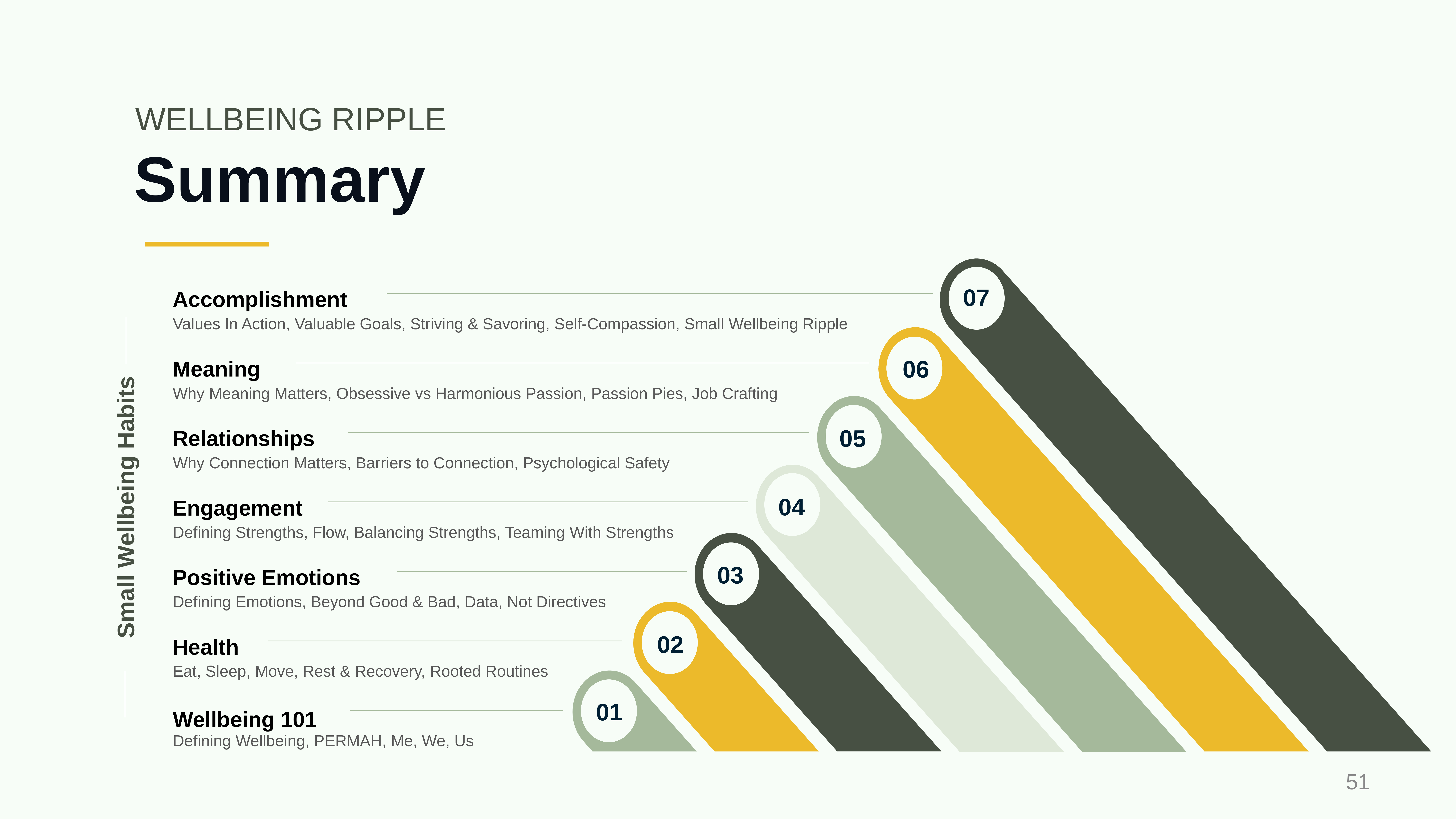

WELLBEING RIPPLE
# Summary

07
Accomplishment
Values In Action, Valuable Goals, Striving & Savoring, Self-Compassion, Small Wellbeing Ripple
06
Meaning
Why Meaning Matters, Obsessive vs Harmonious Passion, Passion Pies, Job Crafting
05
Relationships
Why Connection Matters, Barriers to Connection, Psychological Safety
04
Engagement
Defining Strengths, Flow, Balancing Strengths, Teaming With Strengths
03
Positive Emotions
Defining Emotions, Beyond Good & Bad, Data, Not Directives
02
Health
Eat, Sleep, Move, Rest & Recovery, Rooted Routines
01
Wellbeing 101
Defining Wellbeing, PERMAH, Me, We, Us
Small Wellbeing Habits
51